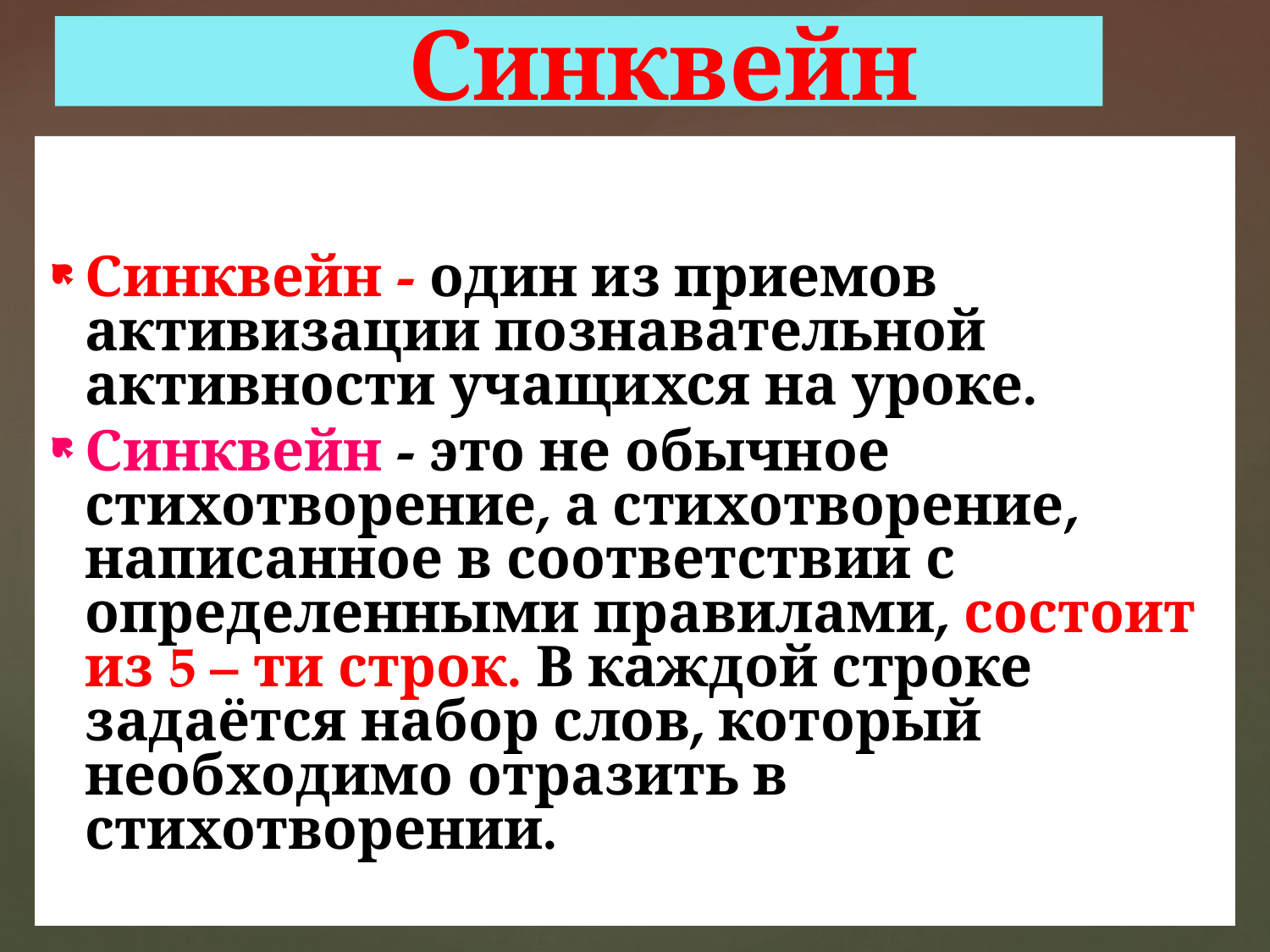

Синквейн

Синквейн - один из приемов активизации познавательной активности учащихся на уроке.
Синквейн - это не обычное стихотворение, а стихотворение, написанное в соответствии с определенными правилами, состоит из 5 – ти строк. В каждой строке задаётся набор слов, который необходимо отразить в стихотворении.